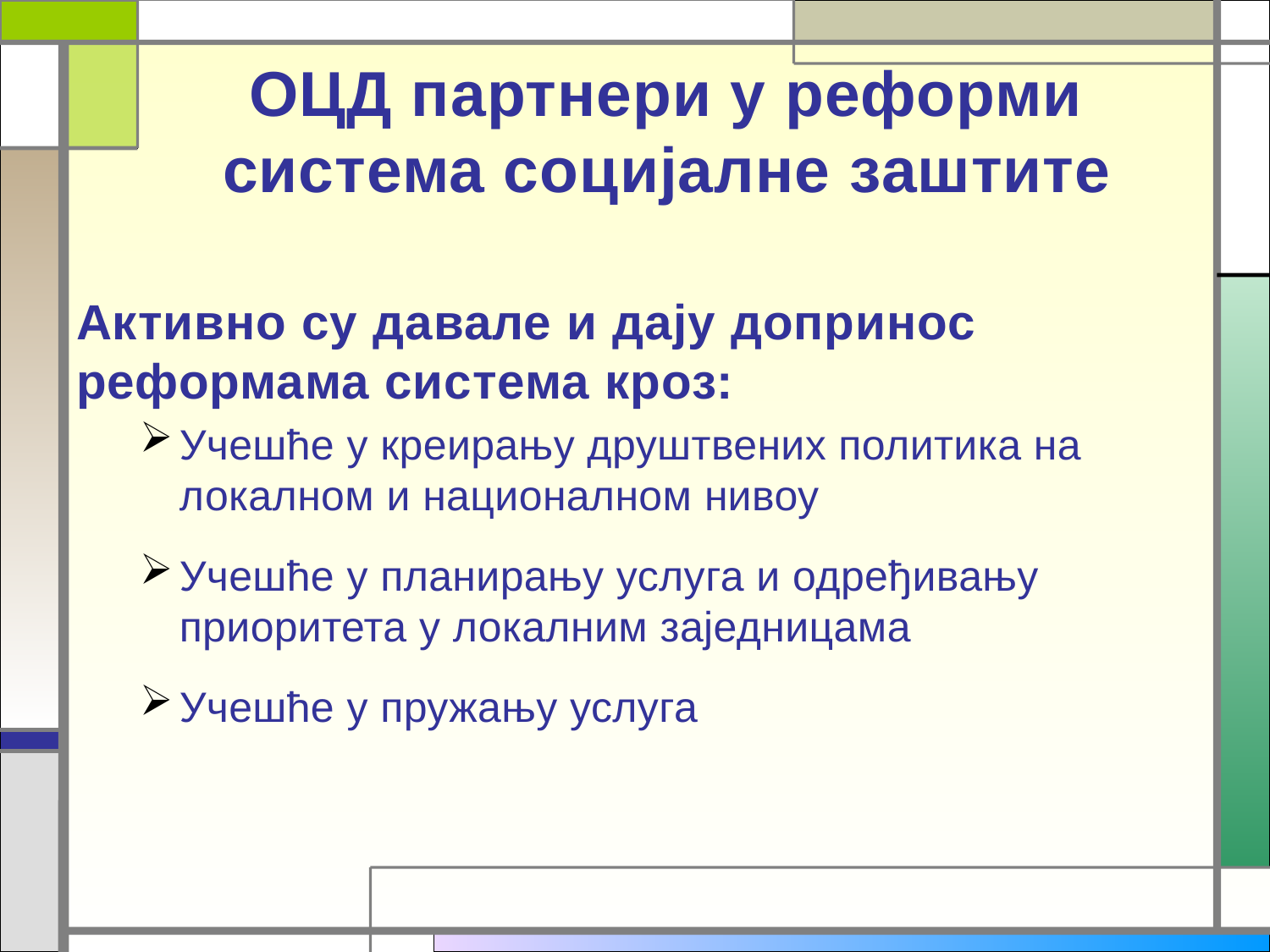

# ОЦД партнери у реформи система социјалне заштите
Активно су давале и дају допринос реформама система кроз:
Учешће у креирању друштвених политика на локалном и националном нивоу
Учешће у планирању услуга и одређивању приоритета у локалним заједницама
Учешће у пружању услуга